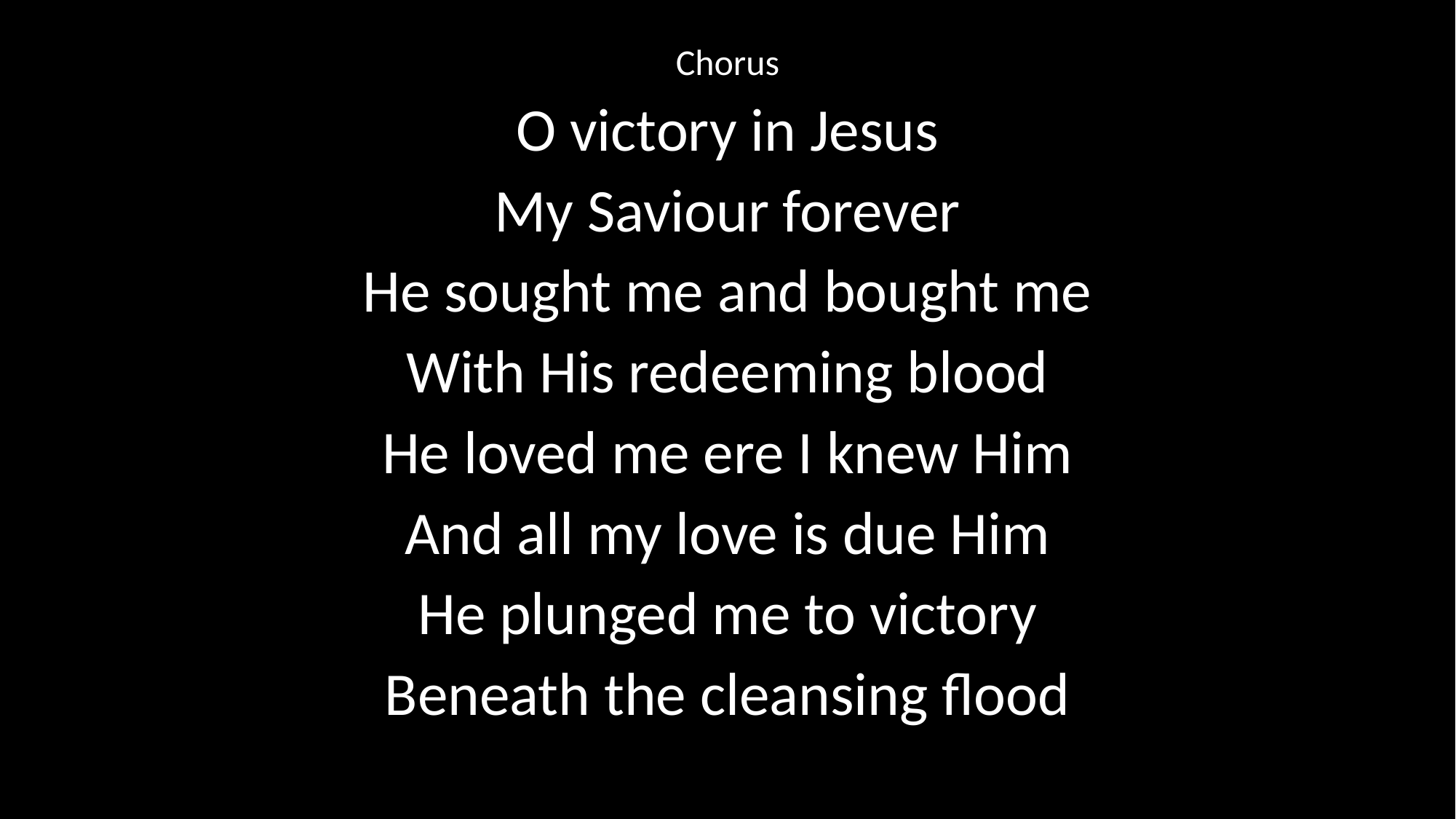

Chorus
O victory in Jesus
My Saviour forever
He sought me and bought me
With His redeeming blood
He loved me ere I knew Him
And all my love is due Him
He plunged me to victory
Beneath the cleansing flood